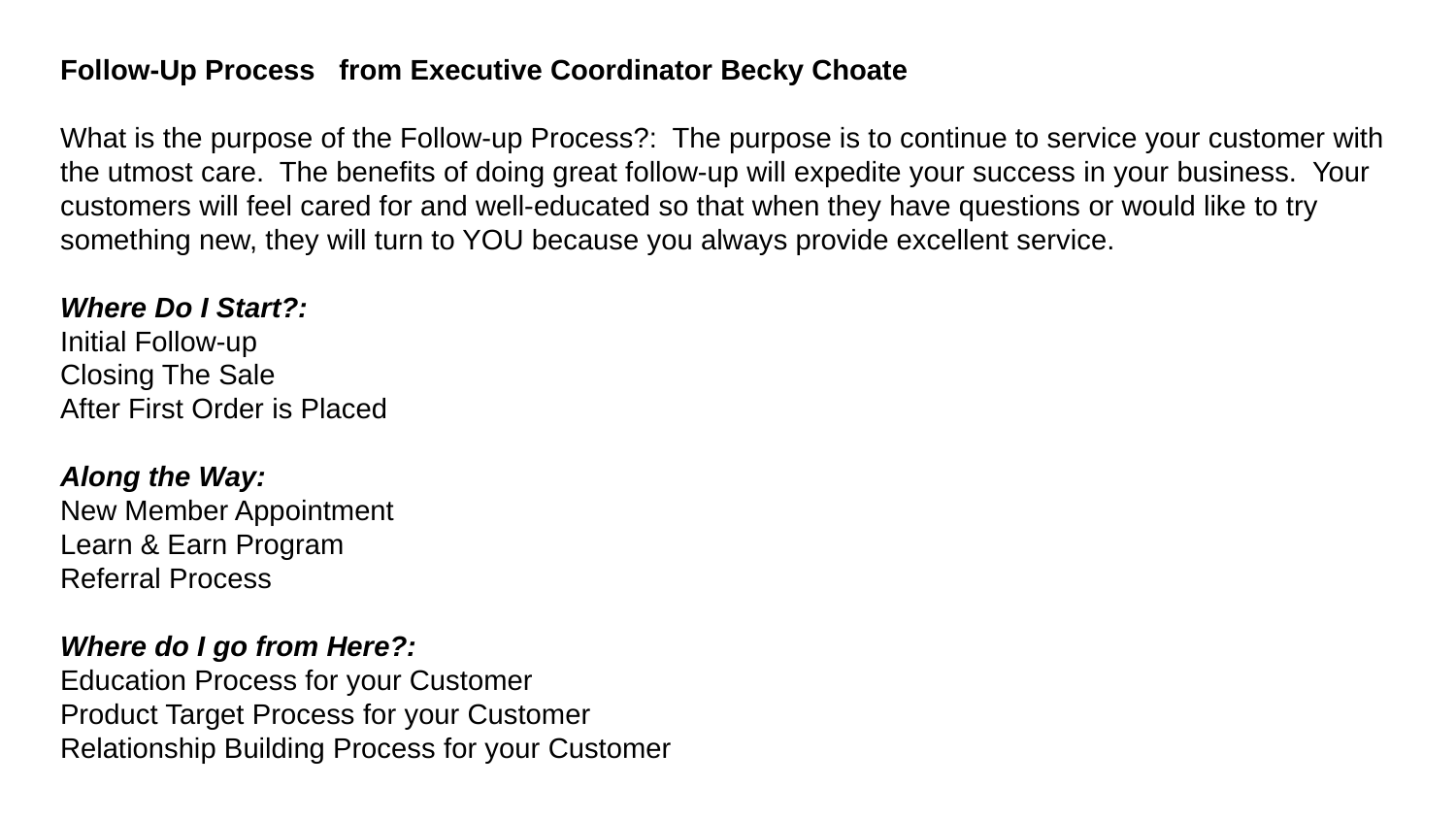

Follow-Up Process   from Executive Coordinator Becky Choate

What is the purpose of the Follow-up Process?:  The purpose is to continue to service your customer with the utmost care.  The benefits of doing great follow-up will expedite your success in your business.  Your customers will feel cared for and well-educated so that when they have questions or would like to try something new, they will turn to YOU because you always provide excellent service.

Where Do I Start?:
Initial Follow-up
Closing The Sale
After First Order is Placed

Along the Way:
New Member Appointment
Learn & Earn Program
Referral Process

Where do I go from Here?:
Education Process for your Customer
Product Target Process for your Customer
Relationship Building Process for your Customer